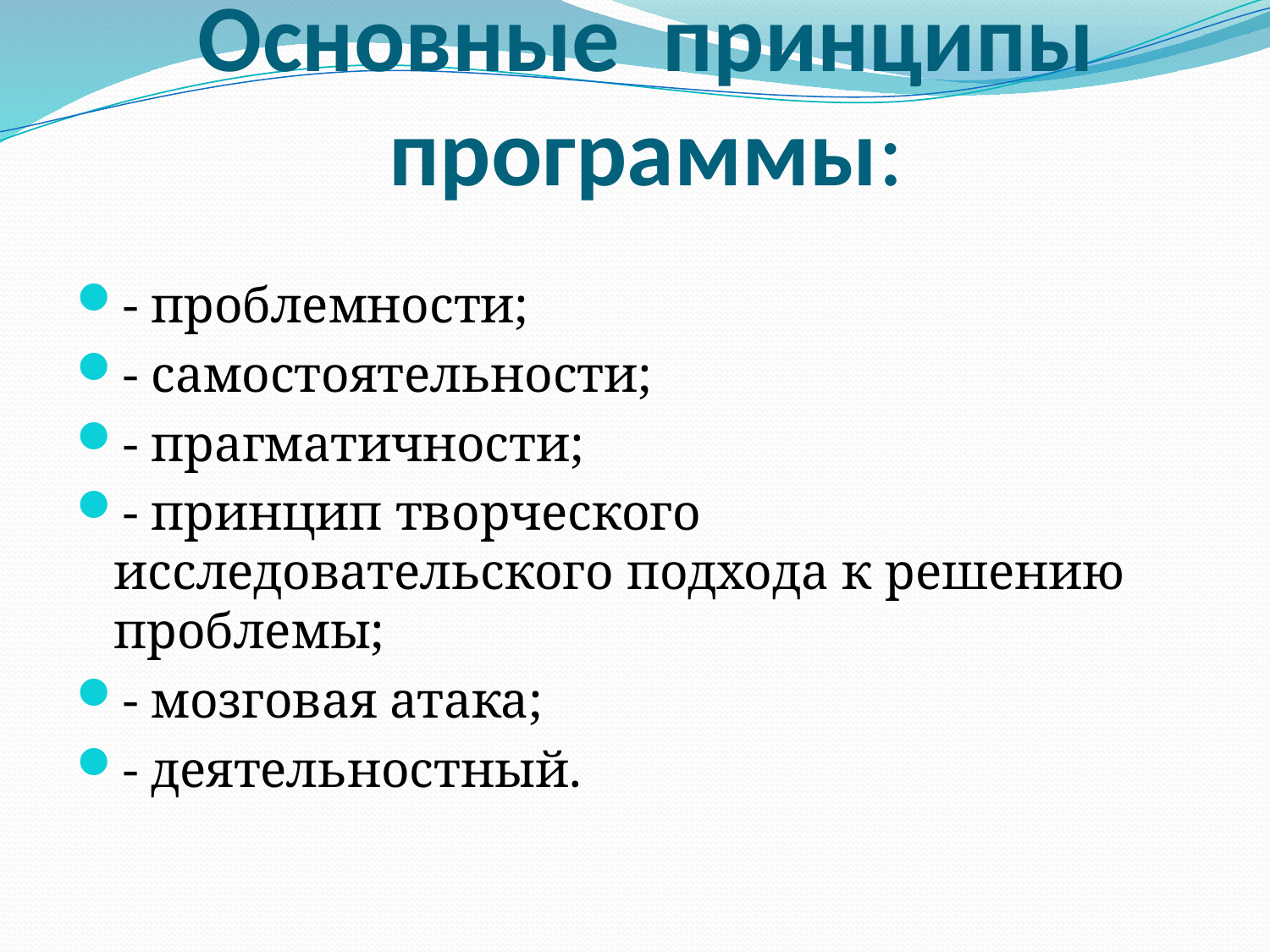

# Основные  принципы программы:

- проблемности;
- самостоятельности;
- прагматичности;
- принцип творческого исследовательского подхода к решению проблемы;
- мозговая атака;
- деятельностный.